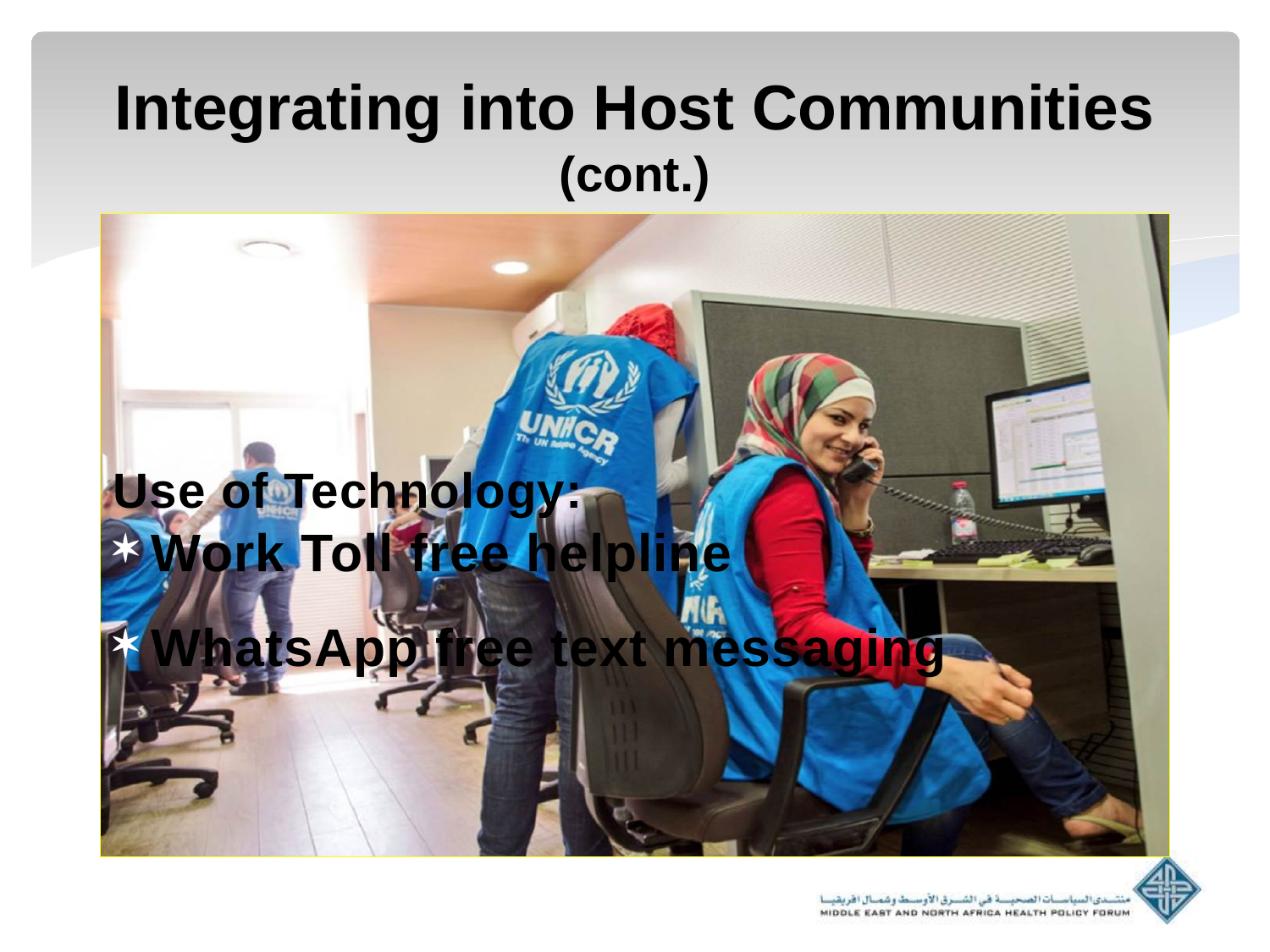

# Integrating into Host Communities (cont.)

Use of Technology:
Work Toll free helpline
WhatsApp free text messaging